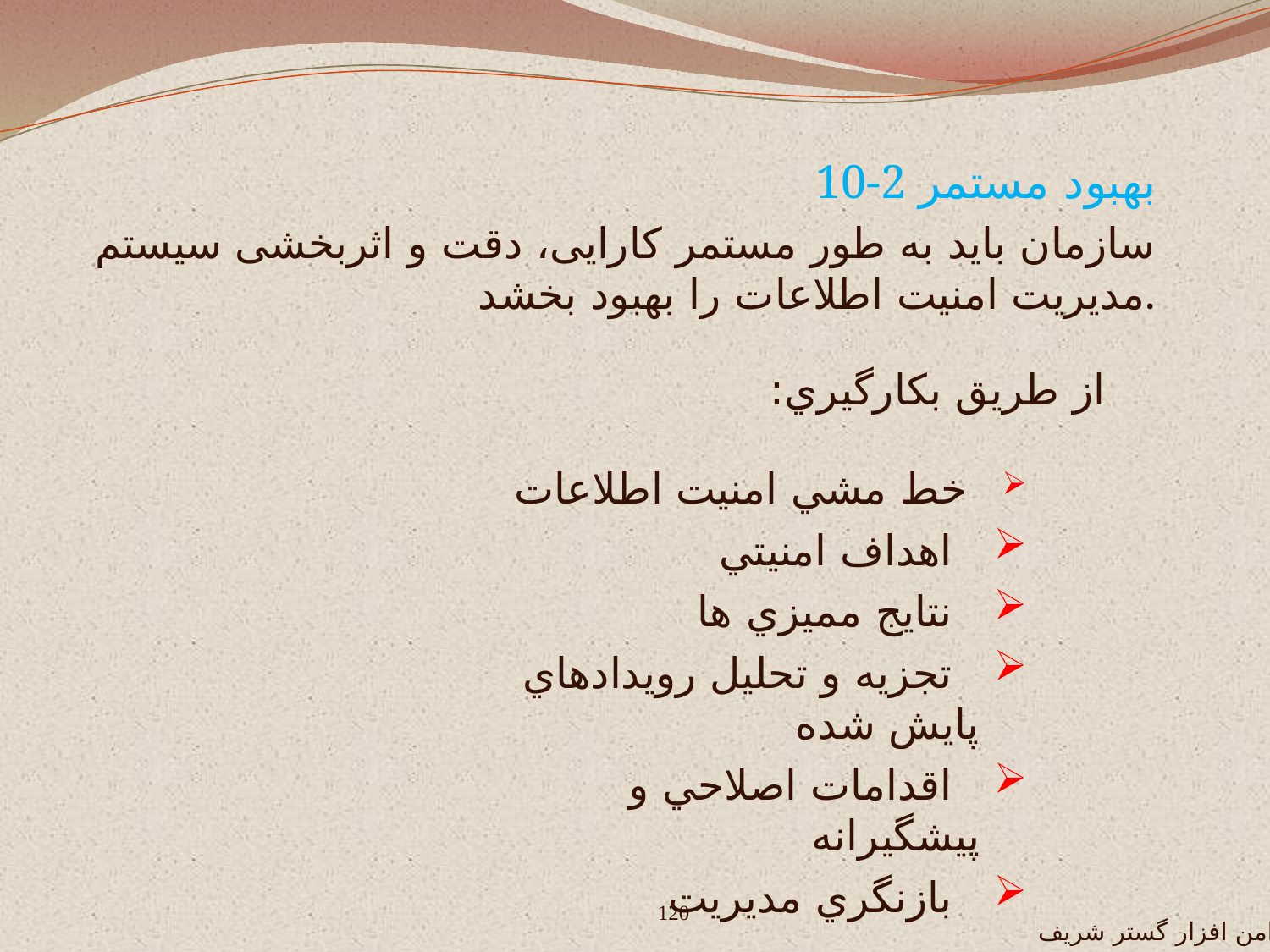

10-2 بهبود مستمر
سازمان باید به طور مستمر کارایی، دقت و اثربخشی سیستم مدیریت امنیت اطلاعات را بهبود بخشد.
 از طريق بکارگيري:

  خط مشي امنيت اطلاعات
  اهداف امنيتي
  نتايج مميزي ها
  تجزيه و تحليل رويدادهاي پايش شده
  اقدامات اصلاحي و پيشگيرانه
  بازنگري مديريت